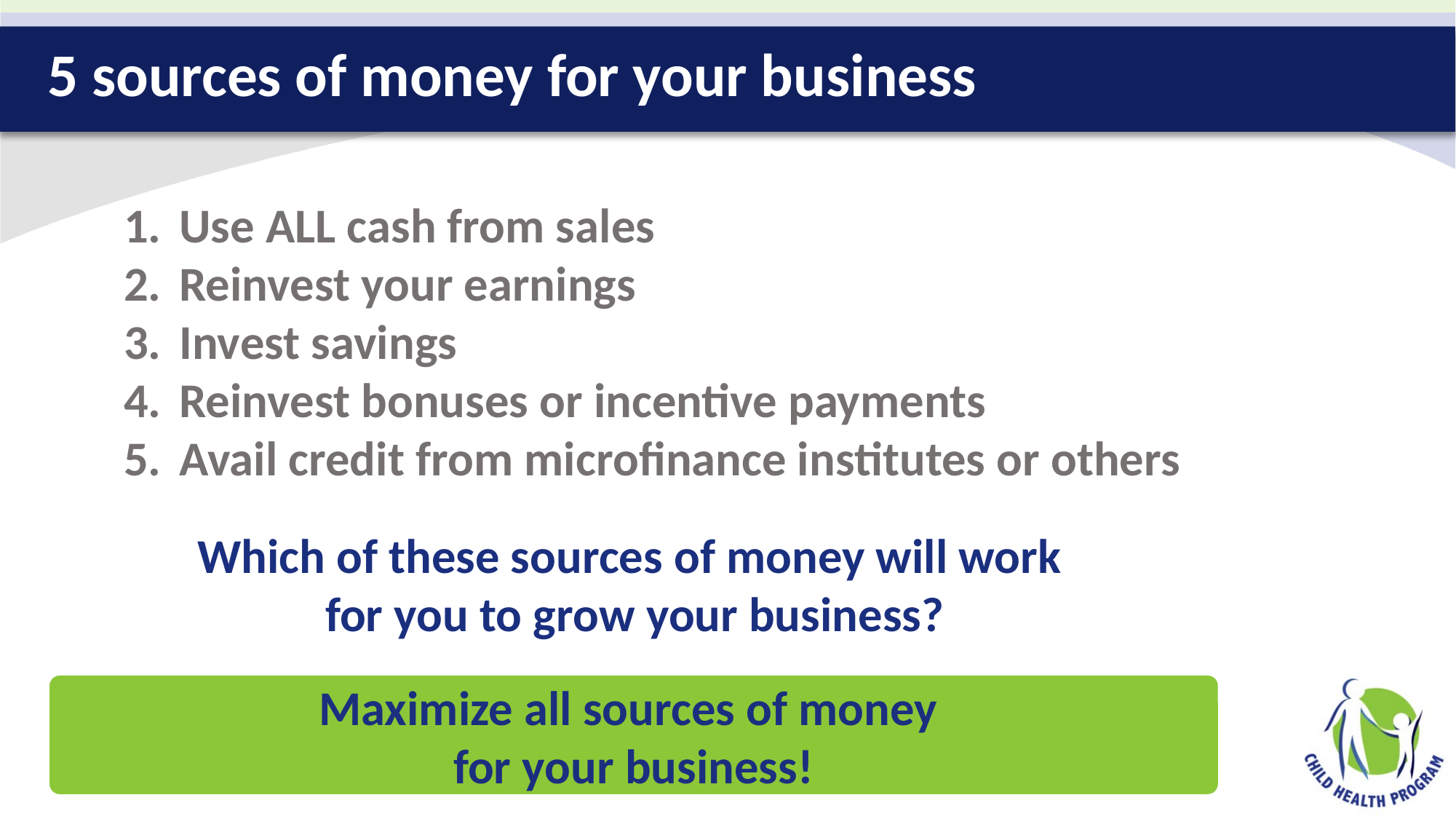

# 5 sources of money for your business
Use ALL cash from sales
Reinvest your earnings
Invest savings
Reinvest bonuses or incentive payments
Avail credit from microfinance institutes or others

Which of these sources of money will work
for you to grow your business?
Maximize all sources of money
for your business!